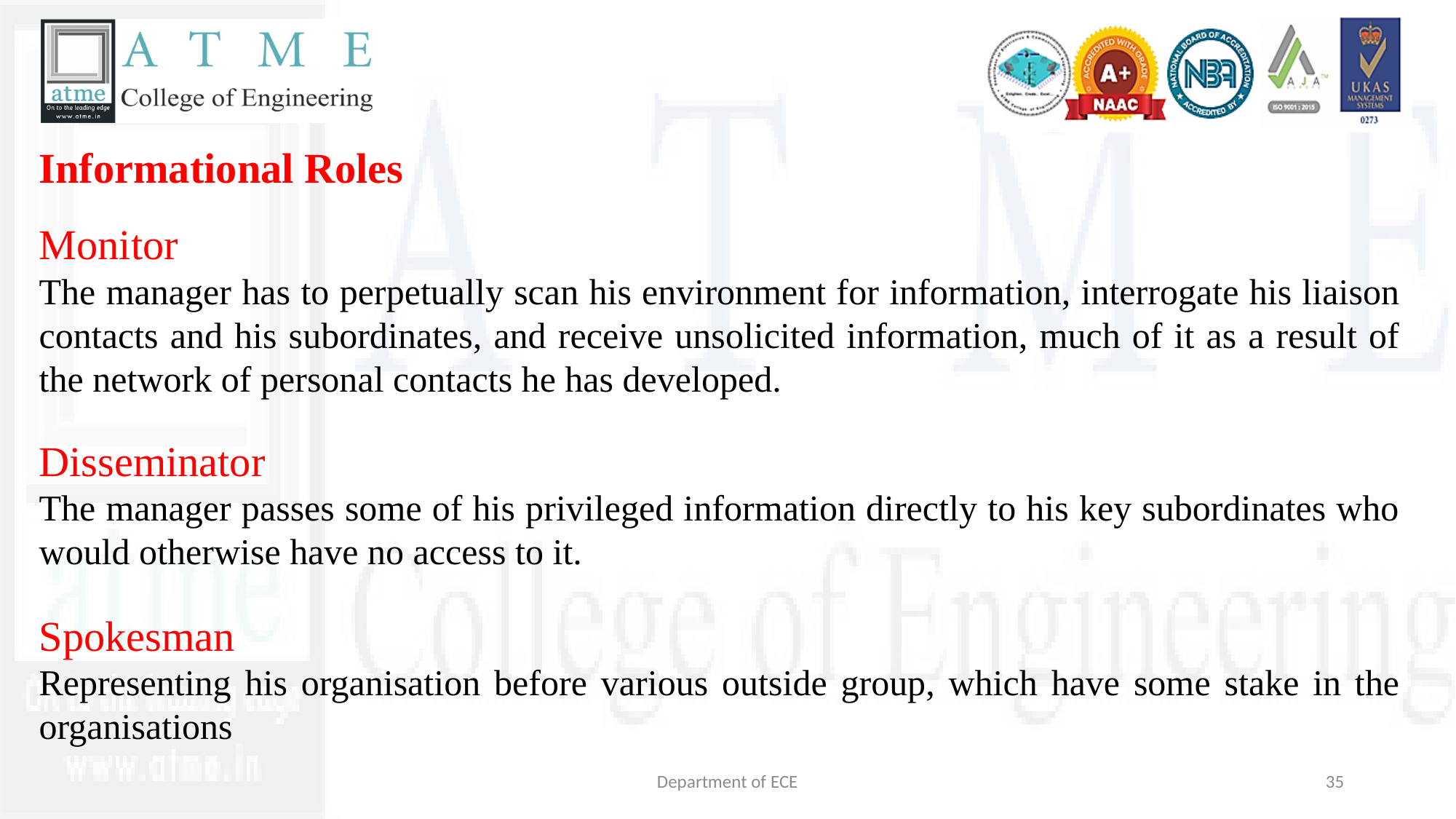

Informational Roles
Monitor
The manager has to perpetually scan his environment for information, interrogate his liaison contacts and his subordinates, and receive unsolicited information, much of it as a result of the network of personal contacts he has developed.

Disseminator
The manager passes some of his privileged information directly to his key subordinates who would otherwise have no access to it.

Spokesman
Representing his organisation before various outside group, which have some stake in the organisations

Department of ECE
35